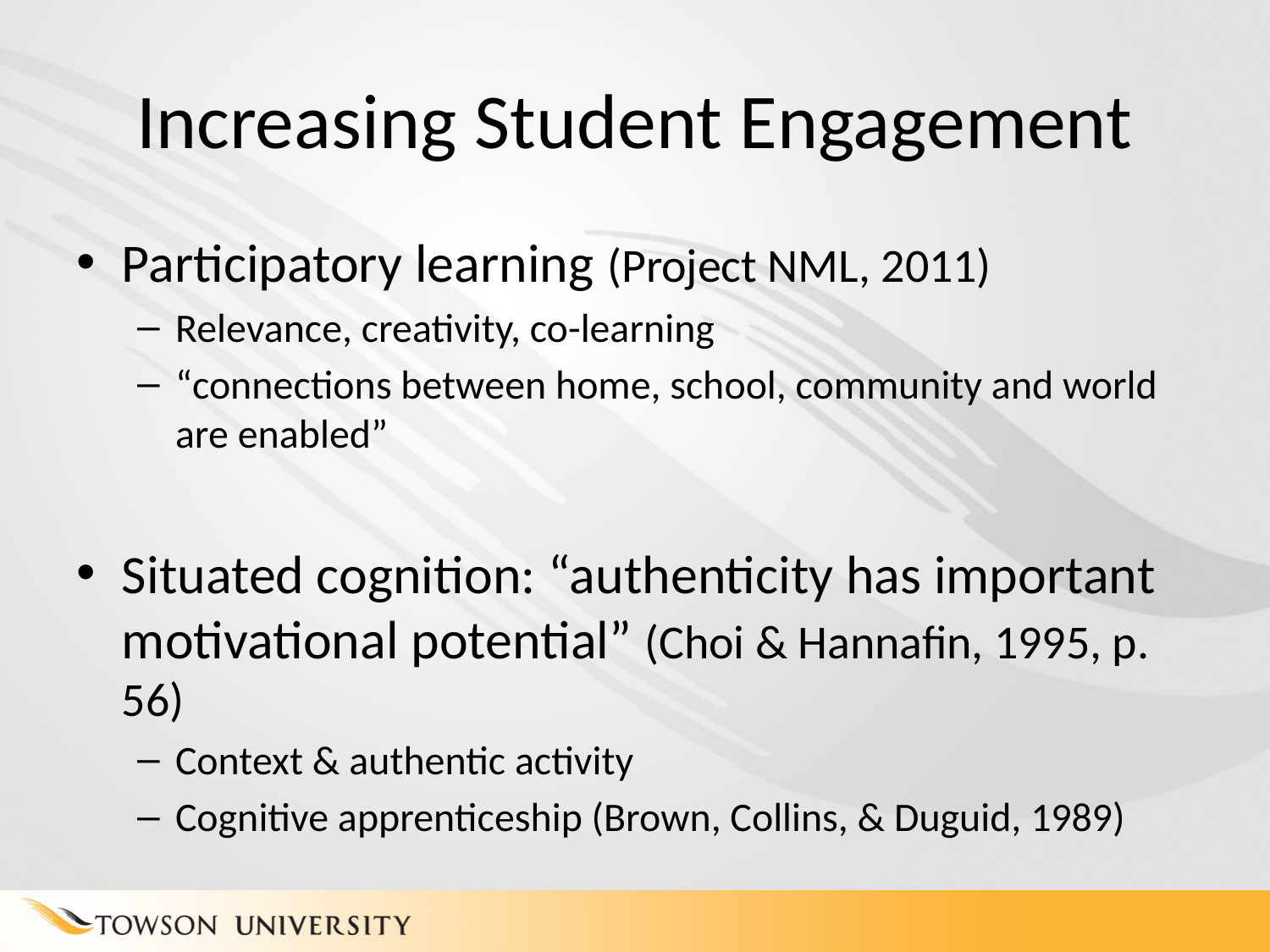

# Increasing Student Engagement
Participatory learning (Project NML, 2011)
Relevance, creativity, co-learning
“connections between home, school, community and world are enabled”

Situated cognition: “authenticity has important motivational potential” (Choi & Hannafin, 1995, p. 56)
Context & authentic activity
Cognitive apprenticeship (Brown, Collins, & Duguid, 1989)